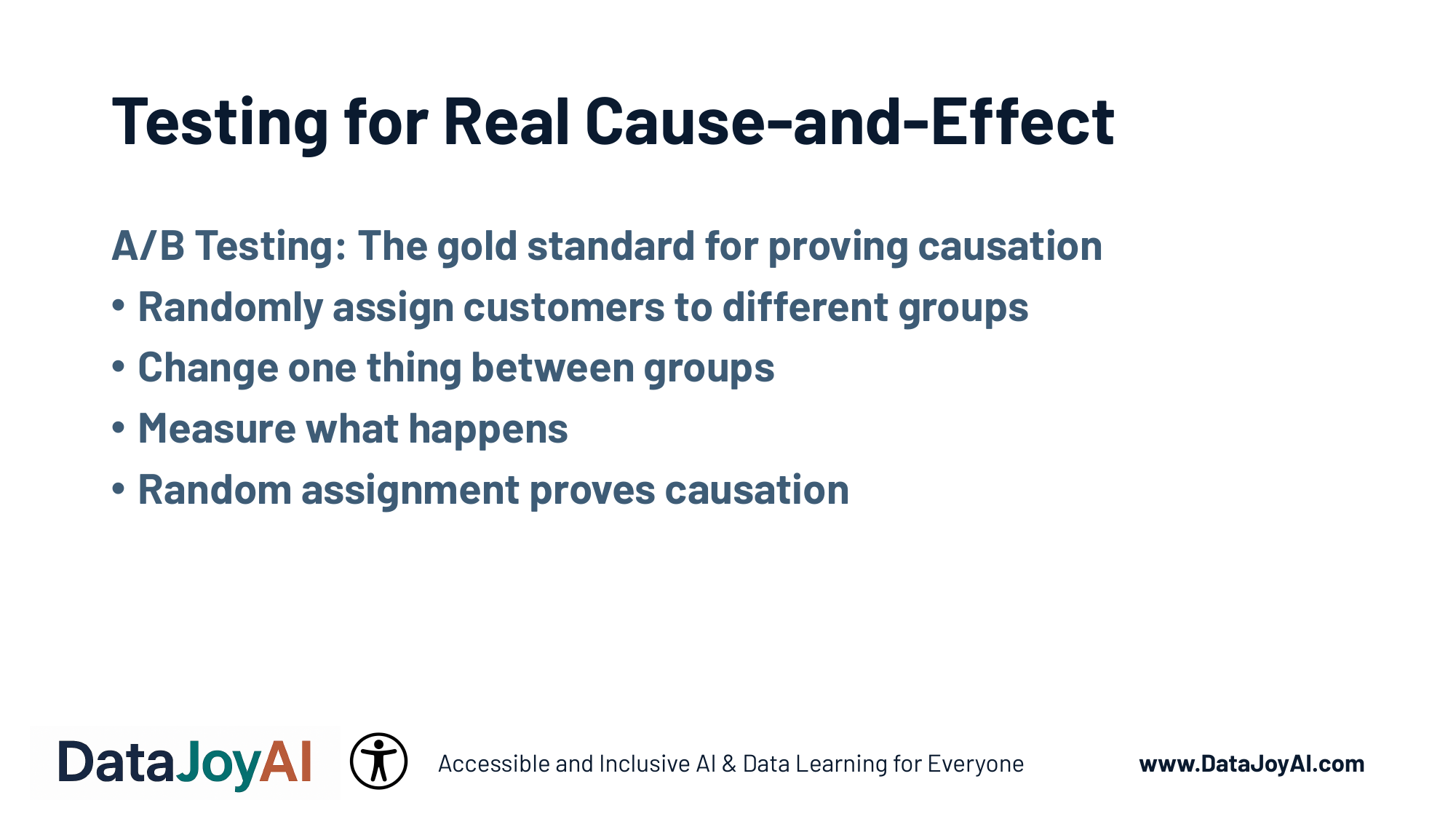

# Testing for Real Cause-and-Effect
A/B Testing: The gold standard for proving causation
Randomly assign customers to different groups
Change one thing between groups
Measure what happens
Random assignment proves causation